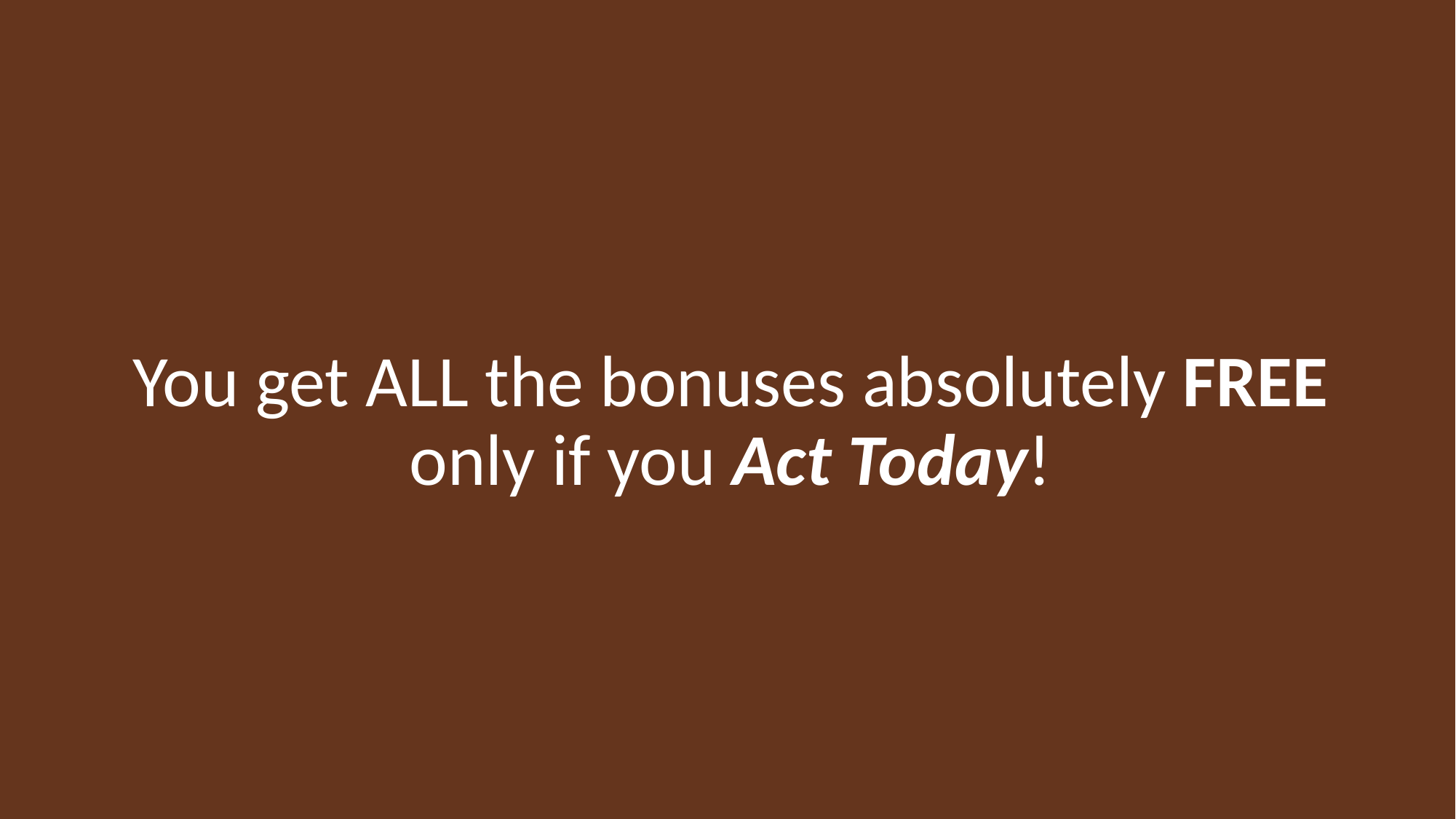

You get ALL the bonuses absolutely FREE only if you Act Today!